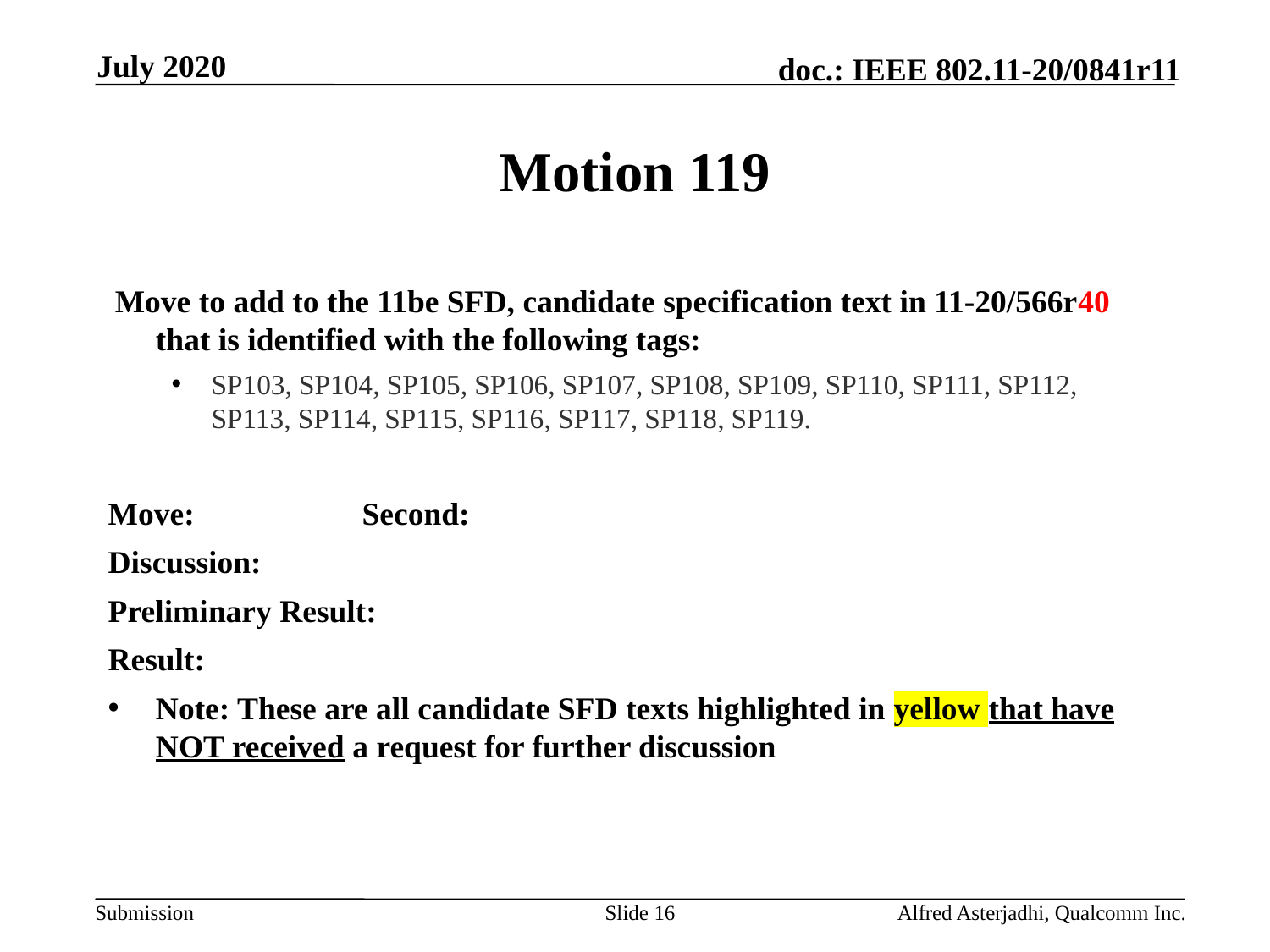

July 2020
# Motion 119
 Move to add to the 11be SFD, candidate specification text in 11-20/566r40 that is identified with the following tags:
SP103, SP104, SP105, SP106, SP107, SP108, SP109, SP110, SP111, SP112, SP113, SP114, SP115, SP116, SP117, SP118, SP119.

Move: 		Second:
Discussion:
Preliminary Result:
Result:
Note: These are all candidate SFD texts highlighted in yellow that have NOT received a request for further discussion

Slide 16
Alfred Asterjadhi, Qualcomm Inc.